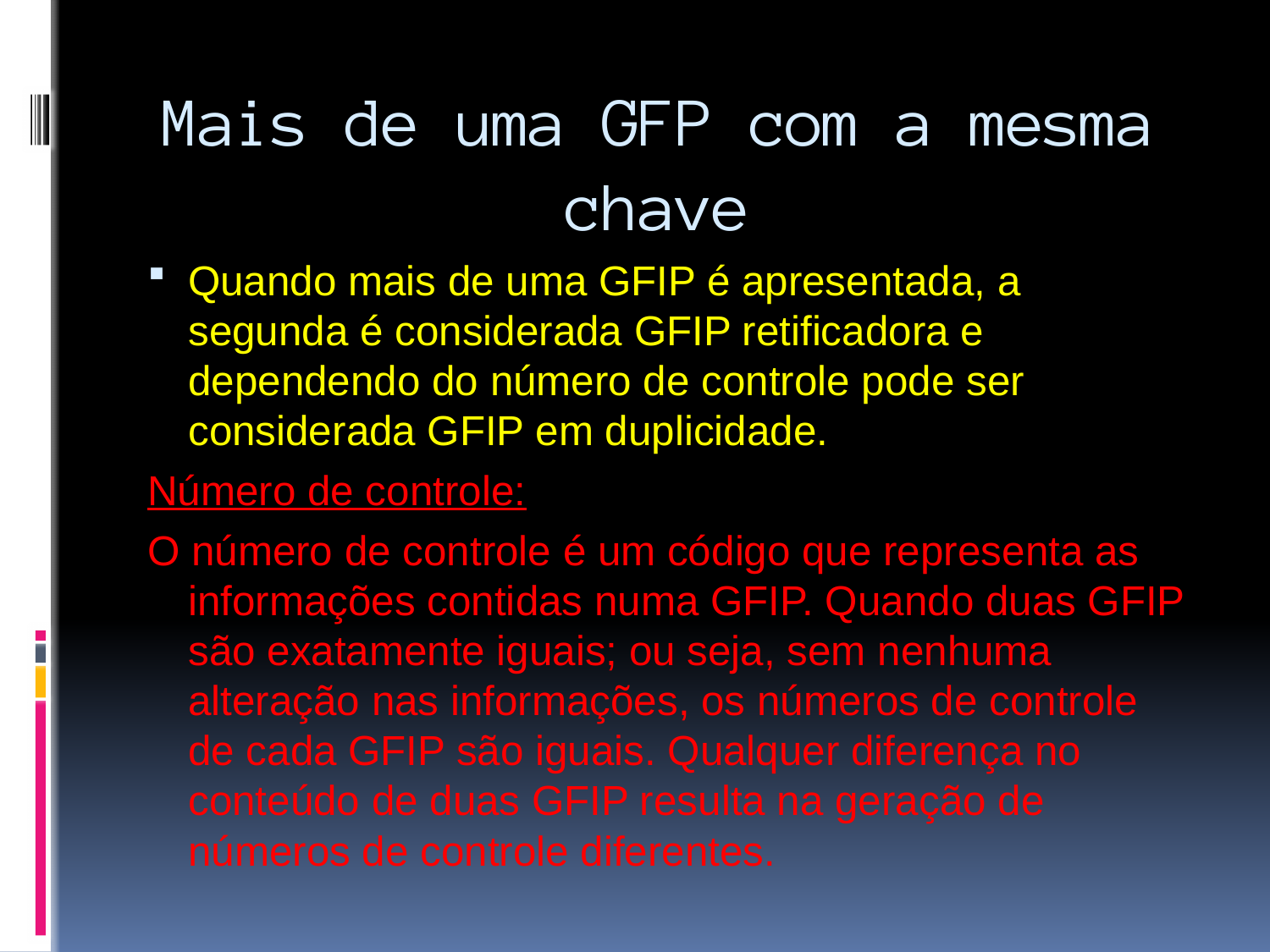

# Mais de uma GFP com a mesma chave
Quando mais de uma GFIP é apresentada, a segunda é considerada GFIP retificadora e dependendo do número de controle pode ser considerada GFIP em duplicidade.
Número de controle:
O número de controle é um código que representa as informações contidas numa GFIP. Quando duas GFIP são exatamente iguais; ou seja, sem nenhuma alteração nas informações, os números de controle de cada GFIP são iguais. Qualquer diferença no conteúdo de duas GFIP resulta na geração de números de controle diferentes.